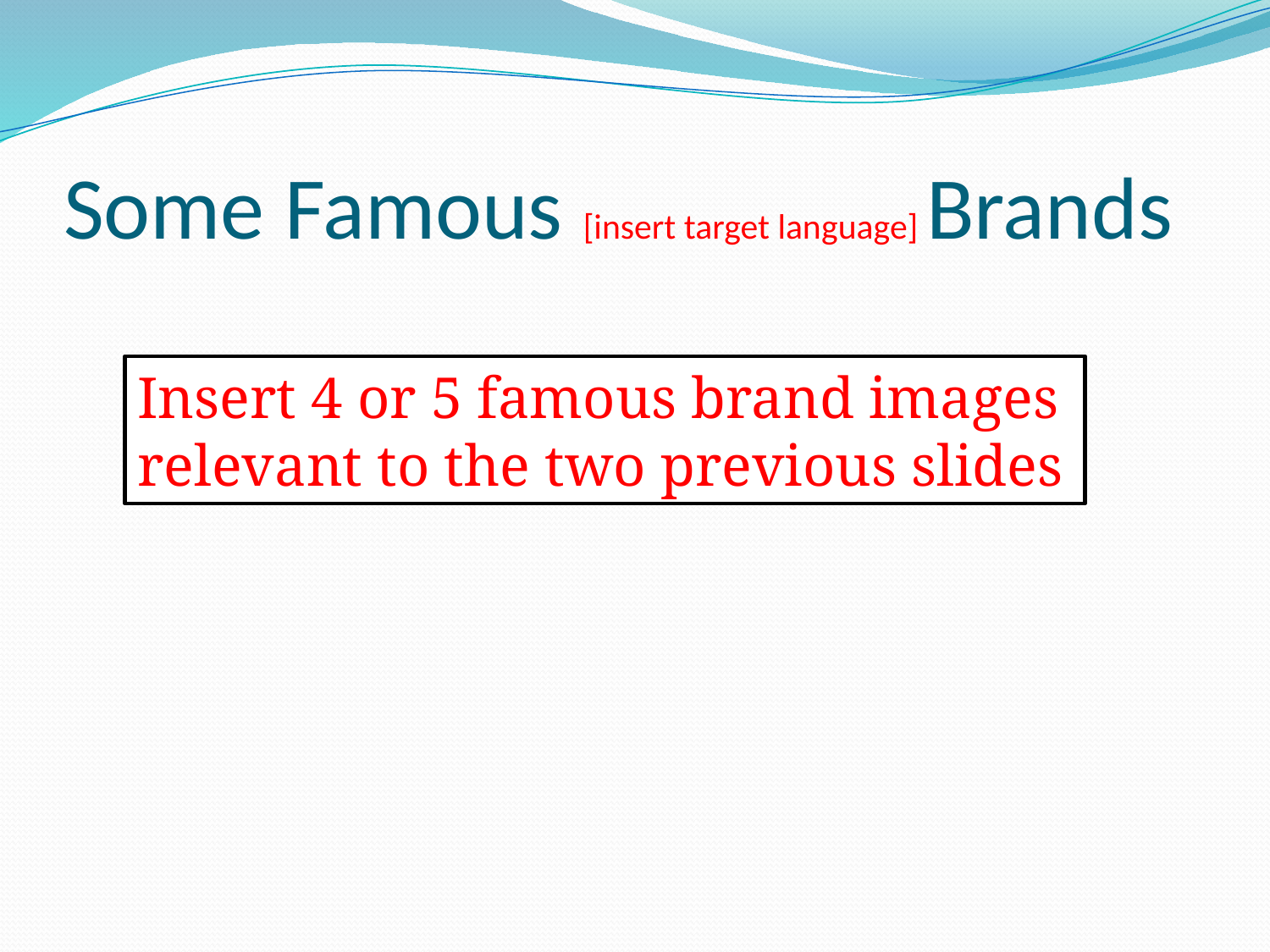

# Some Famous [insert target language] Brands
Insert 4 or 5 famous brand images relevant to the two previous slides